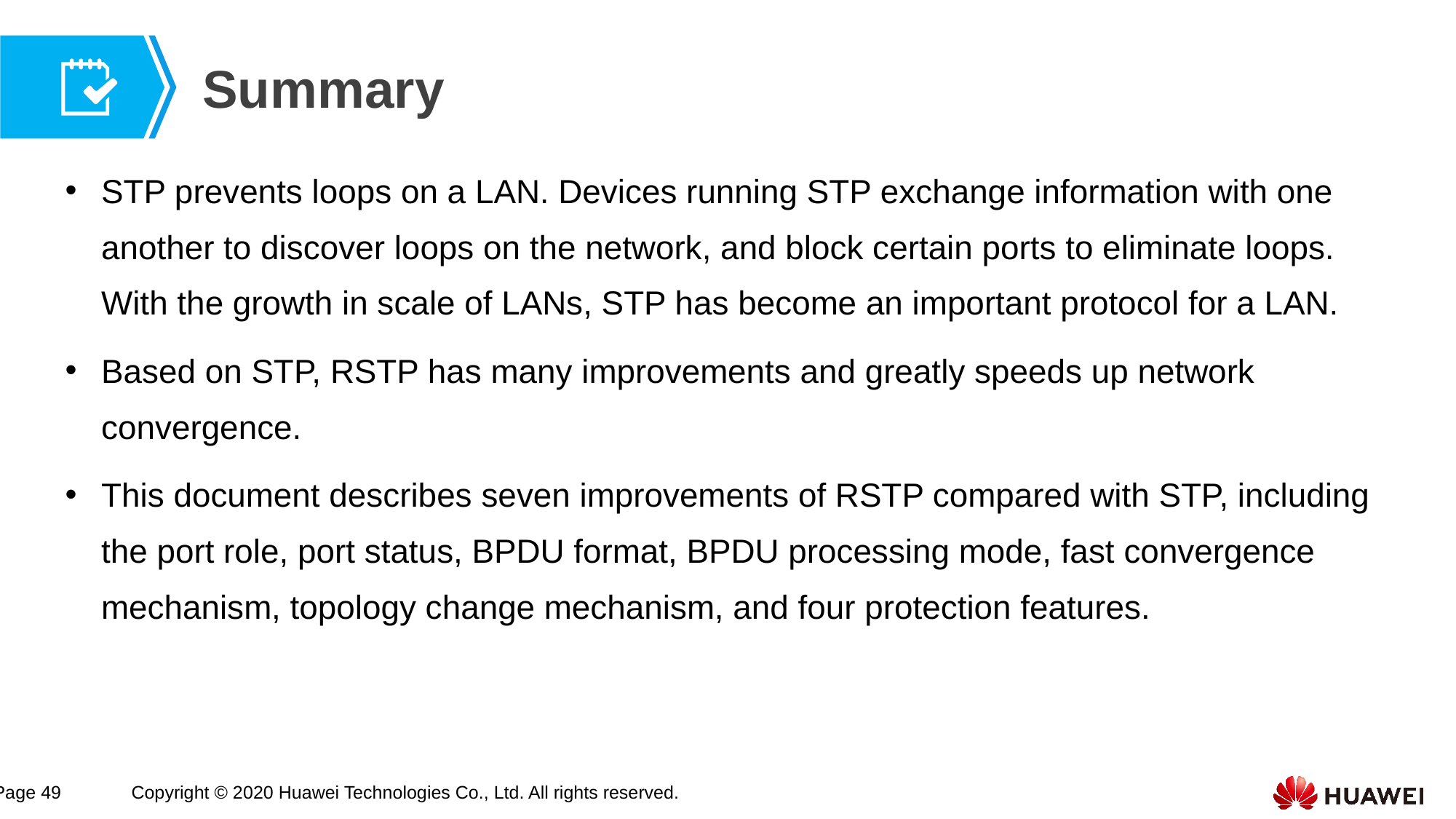

STP prevents loops on a LAN. Devices running STP exchange information with one another to discover loops on the network, and block certain ports to eliminate loops. With the growth in scale of LANs, STP has become an important protocol for a LAN.
Based on STP, RSTP has many improvements and greatly speeds up network convergence.
This document describes seven improvements of RSTP compared with STP, including the port role, port status, BPDU format, BPDU processing mode, fast convergence mechanism, topology change mechanism, and four protection features.